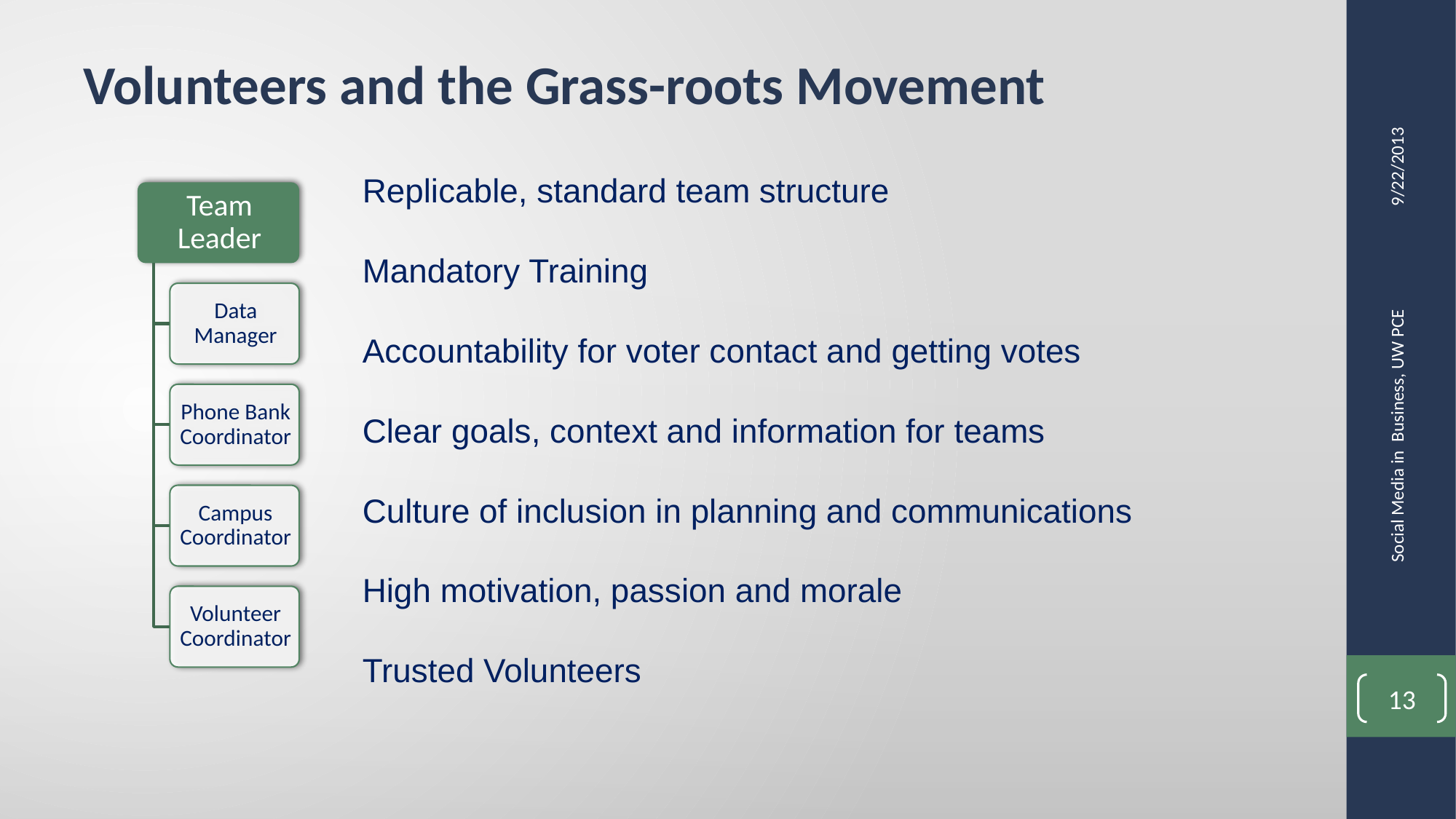

Volunteers and the Grass-roots Movement
9/22/2013
Replicable, standard team structure

Mandatory Training

Accountability for voter contact and getting votes

Clear goals, context and information for teams

Culture of inclusion in planning and communications

High motivation, passion and morale

Trusted Volunteers
Team Leader
Data Manager
Phone Bank Coordinator
Campus Coordinator
Volunteer Coordinator
Social Media in  Business, UW PCE
13